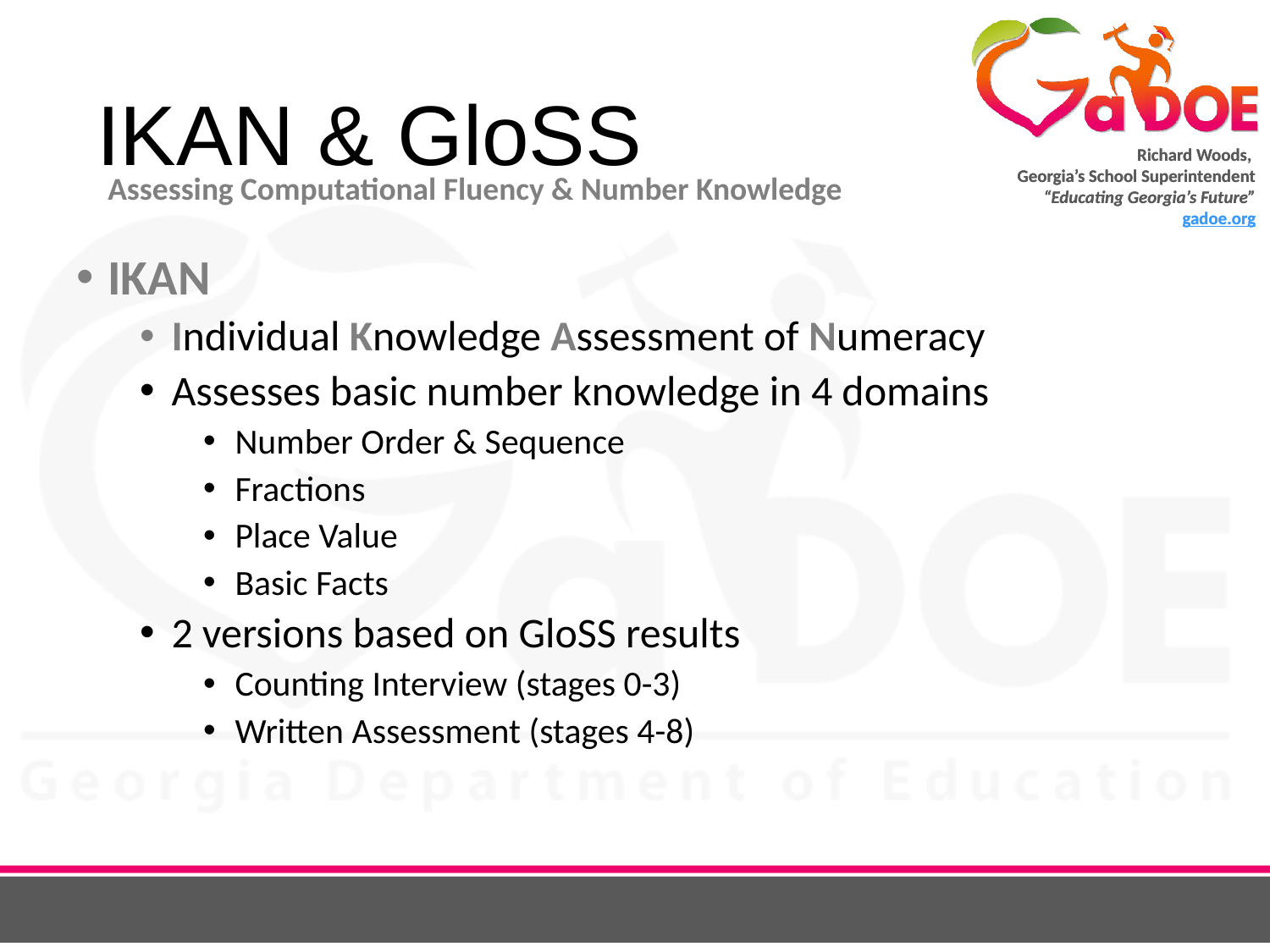

# IKAN & GloSS
Assessing Computational Fluency & Number Knowledge
IKAN
Individual Knowledge Assessment of Numeracy
Assesses basic number knowledge in 4 domains
Number Order & Sequence
Fractions
Place Value
Basic Facts
2 versions based on GloSS results
Counting Interview (stages 0-3)
Written Assessment (stages 4-8)